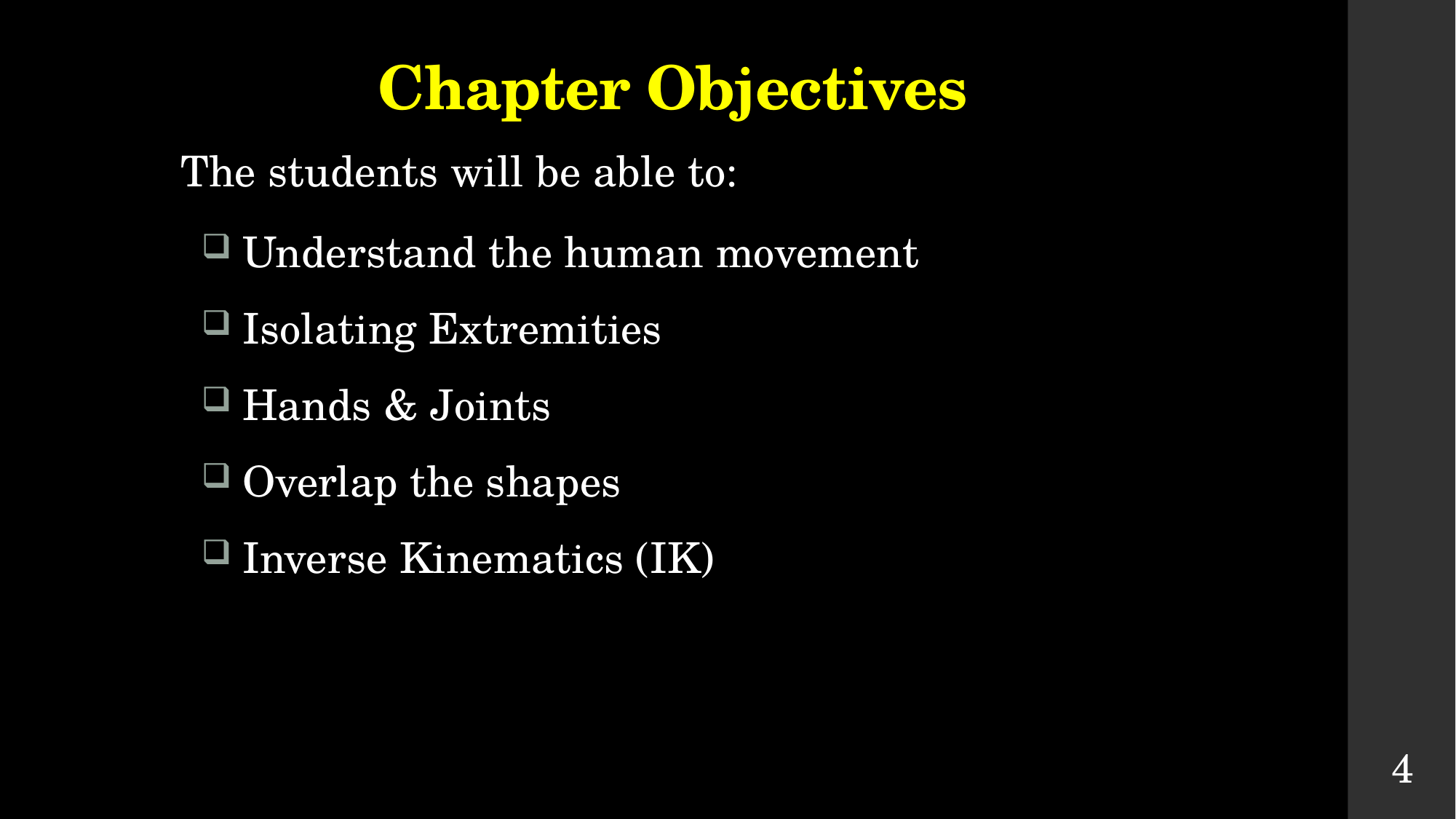

# Chapter Objectives
The students will be able to:
Understand the human movement
Isolating Extremities
Hands & Joints
Overlap the shapes
Inverse Kinematics (IK)
4